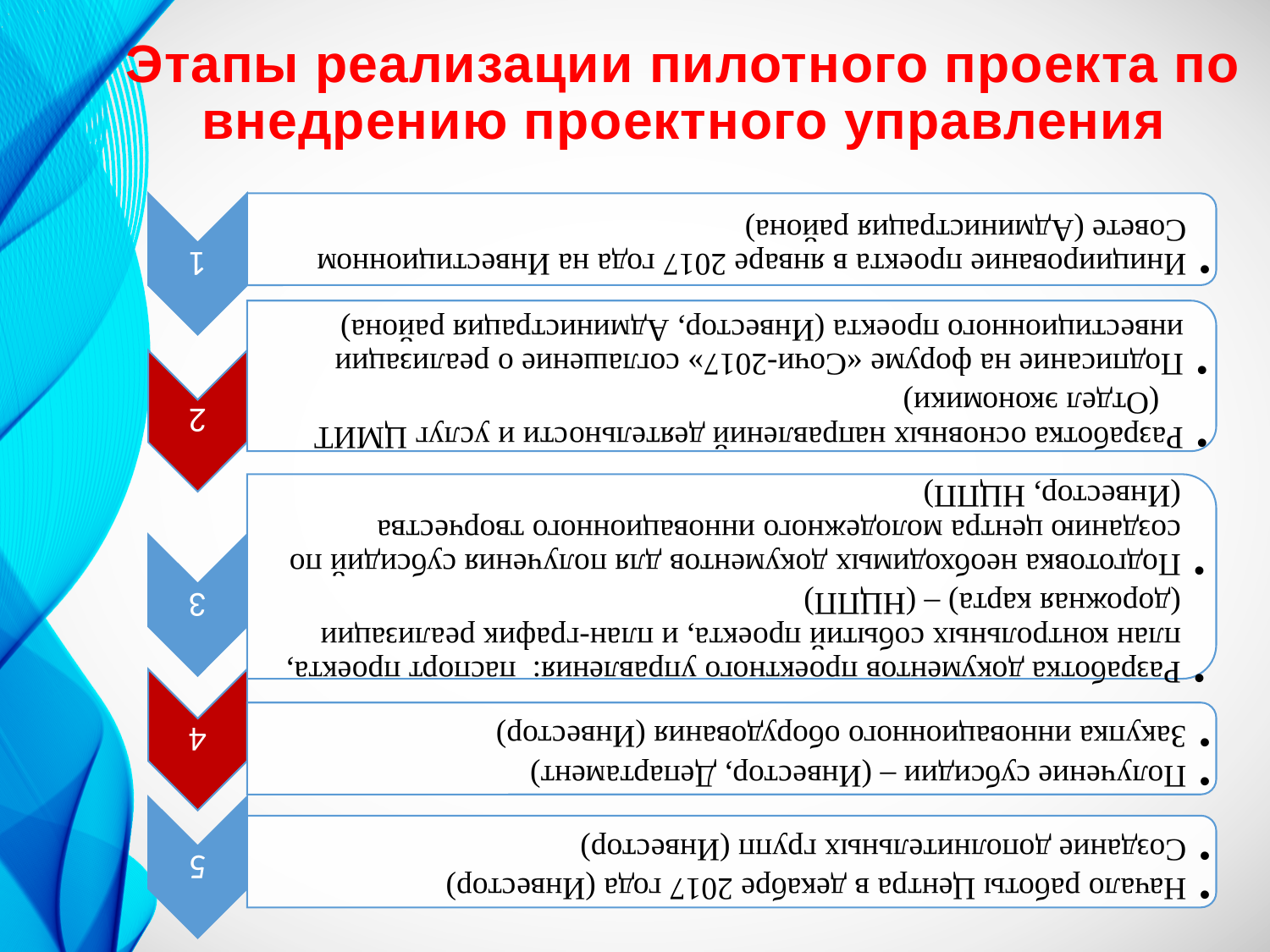

# Этапы реализации пилотного проекта по внедрению проектного управления
1
Инициирование проекта в январе 2017 года на Инвестиционном Совете (Администрация района)
2
Разработка основных направлений деятельности и услуг ЦМИТ           (Отдел экономики)
Подписание на форуме «Сочи-2017» соглашение о реализации инвестиционного проекта (Инвестор, Администрация района)
3
Разработка документов проектного управления:  паспорт проекта, план контрольных событий проекта, и план-график реализации (дорожная карта) – (НЦПП)
Подготовка необходимых документов для получения субсидий по созданию центра молодежного инновационного творчества (Инвестор, НЦПП)
4
Получение субсидии – (Инвестор, Департамент)
Закупка инновационного оборудования (Инвестор)
5
Начало работы Центра в декабре 2017 года (Инвестор)
Создание дополнительных групп (Инвестор)